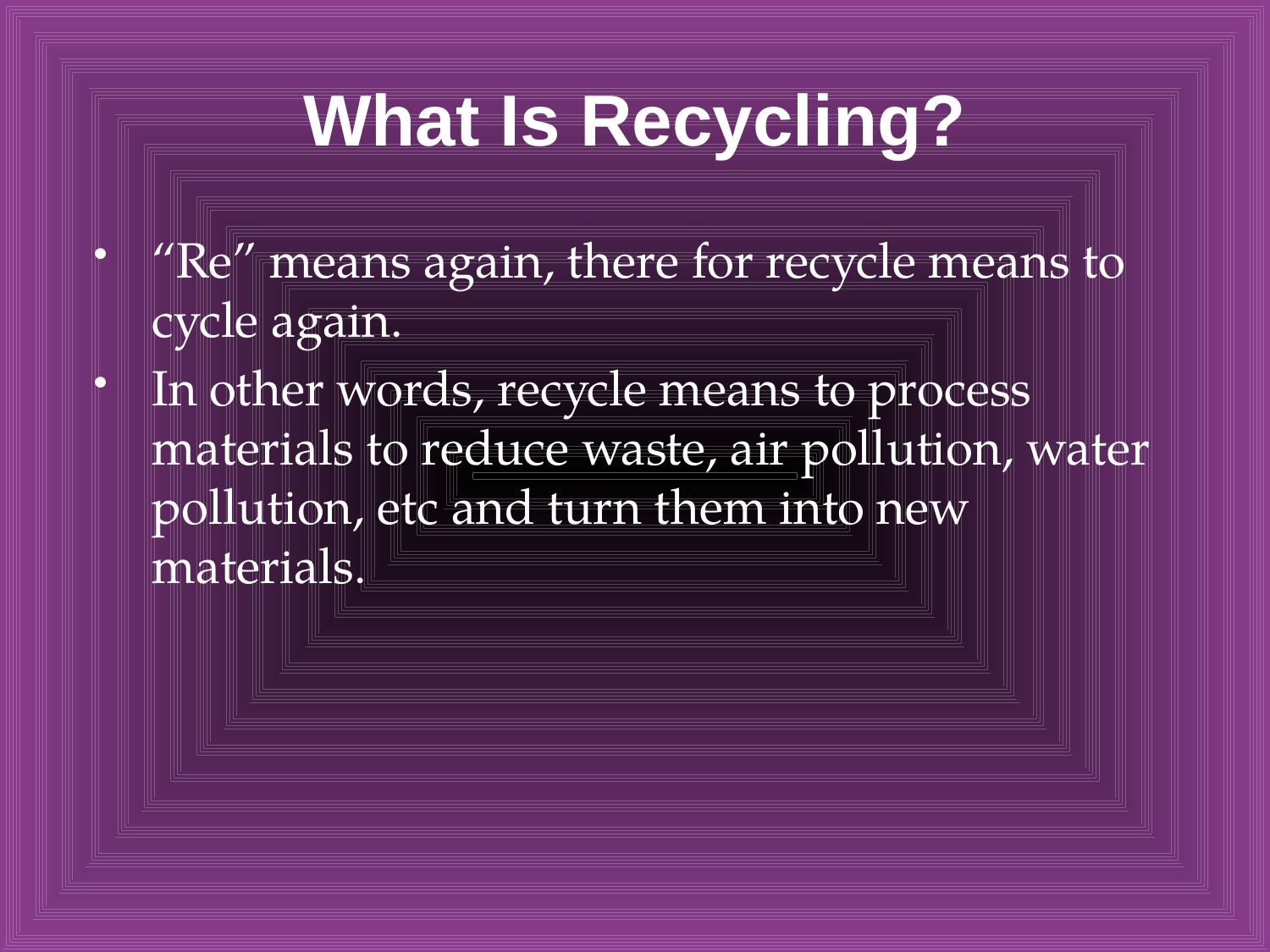

# What Is Recycling?
“Re” means again, there for recycle means to cycle again.
In other words, recycle means to process materials to reduce waste, air pollution, water pollution, etc and turn them into new materials.